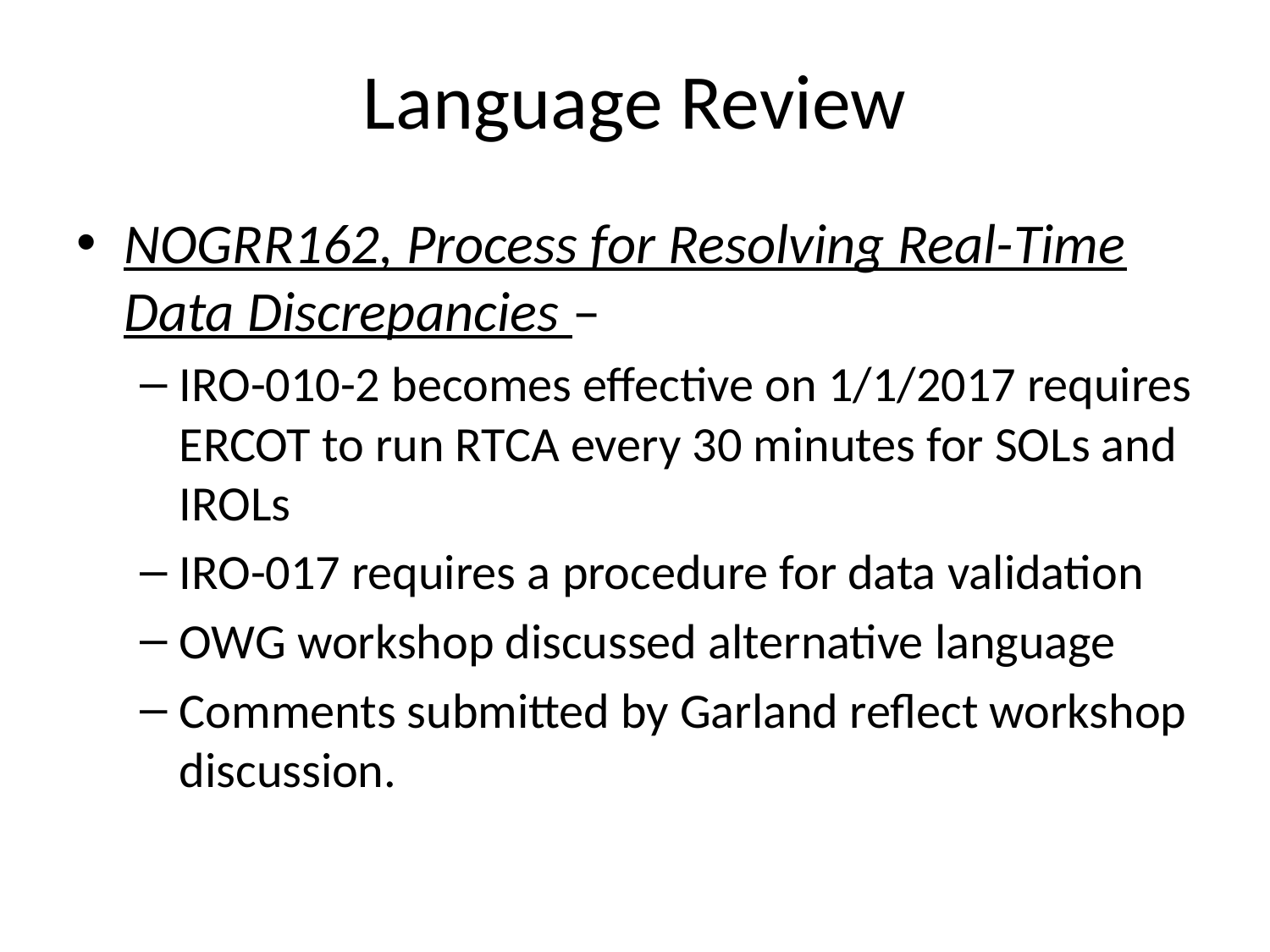

# Language Review
NOGRR162, Process for Resolving Real-Time Data Discrepancies –
IRO-010-2 becomes effective on 1/1/2017 requires ERCOT to run RTCA every 30 minutes for SOLs and IROLs
IRO-017 requires a procedure for data validation
OWG workshop discussed alternative language
Comments submitted by Garland reflect workshop discussion.